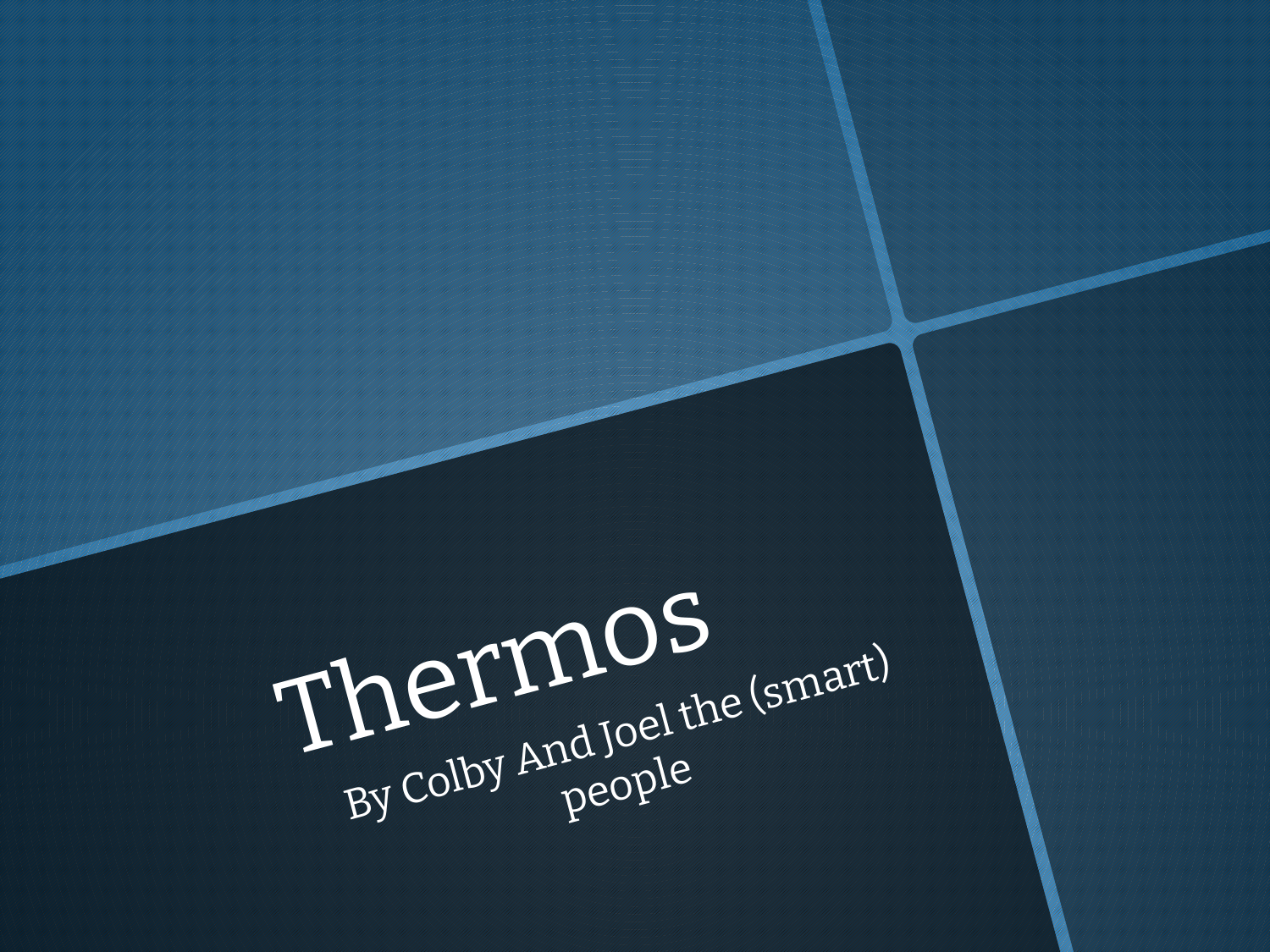

# Thermos
By Colby And Joel the (smart) people